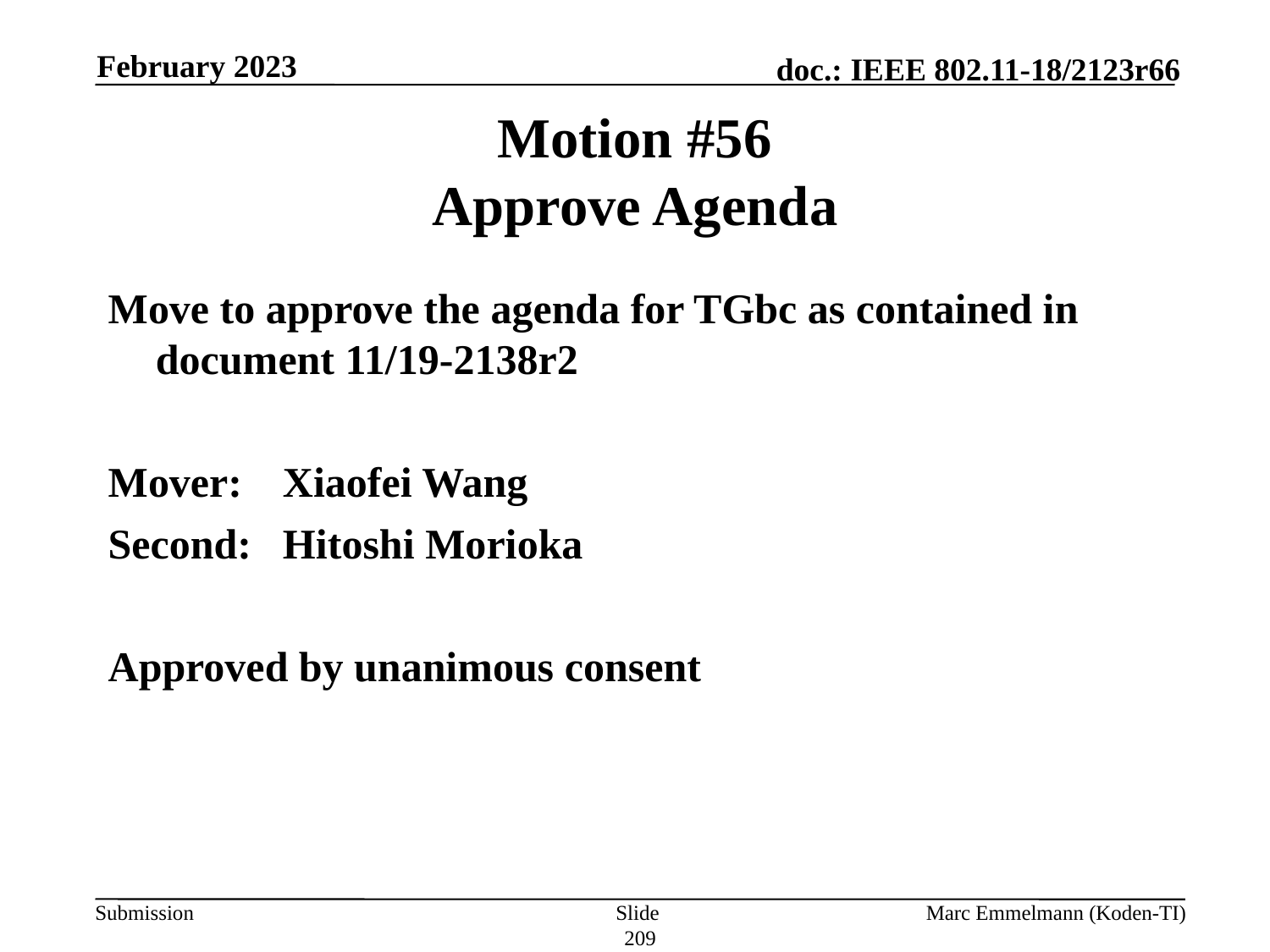

February 2023
# Motion #56 Approve Agenda
Move to approve the agenda for TGbc as contained in document 11/19-2138r2

Mover:	Xiaofei Wang
Second:	Hitoshi Morioka

Approved by unanimous consent
Slide 209
Marc Emmelmann (Koden-TI)